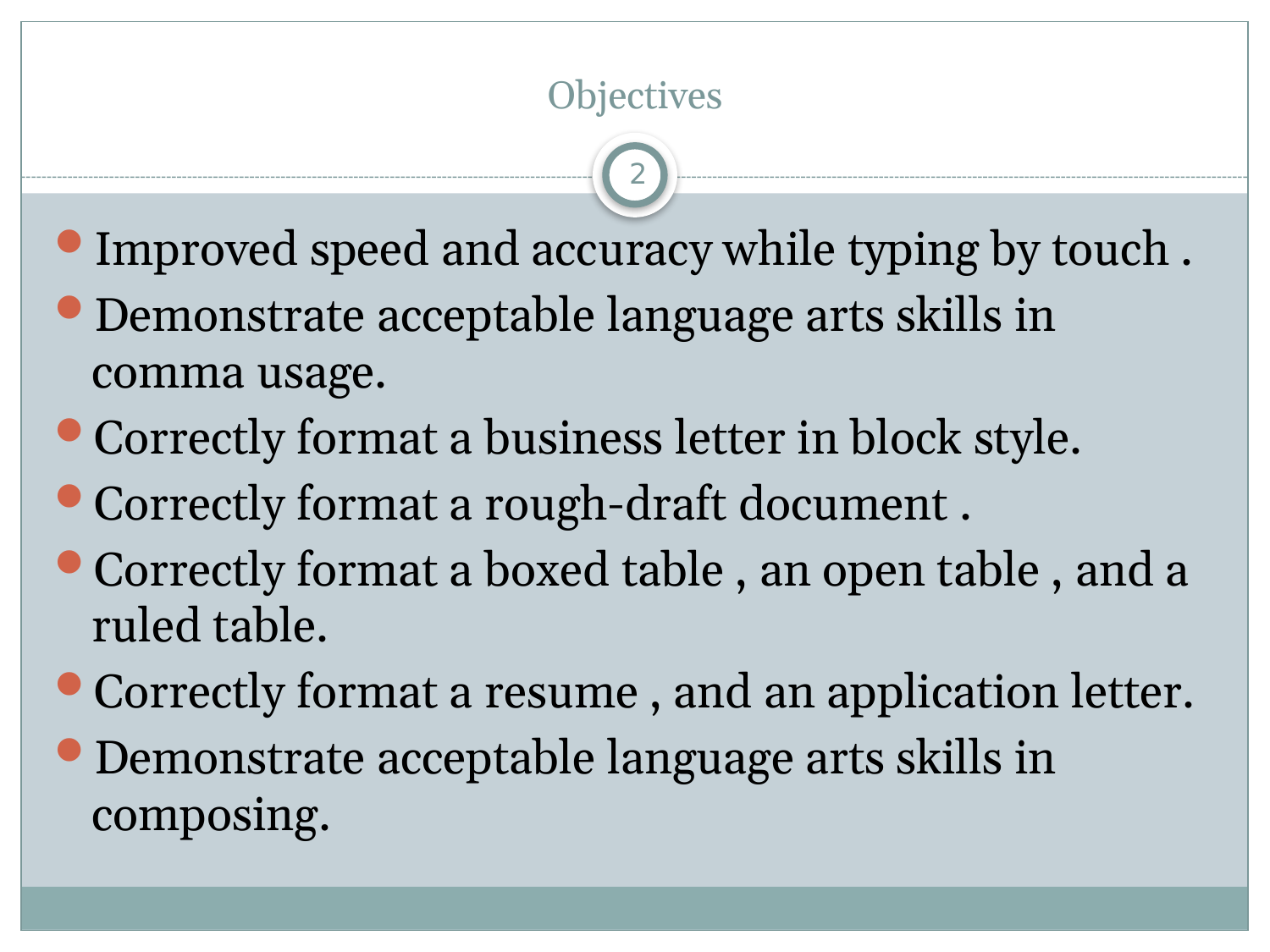

# Objectives
2
Improved speed and accuracy while typing by touch .
Demonstrate acceptable language arts skills in comma usage.
Correctly format a business letter in block style.
Correctly format a rough-draft document .
Correctly format a boxed table , an open table , and a ruled table.
Correctly format a resume , and an application letter.
Demonstrate acceptable language arts skills in composing.